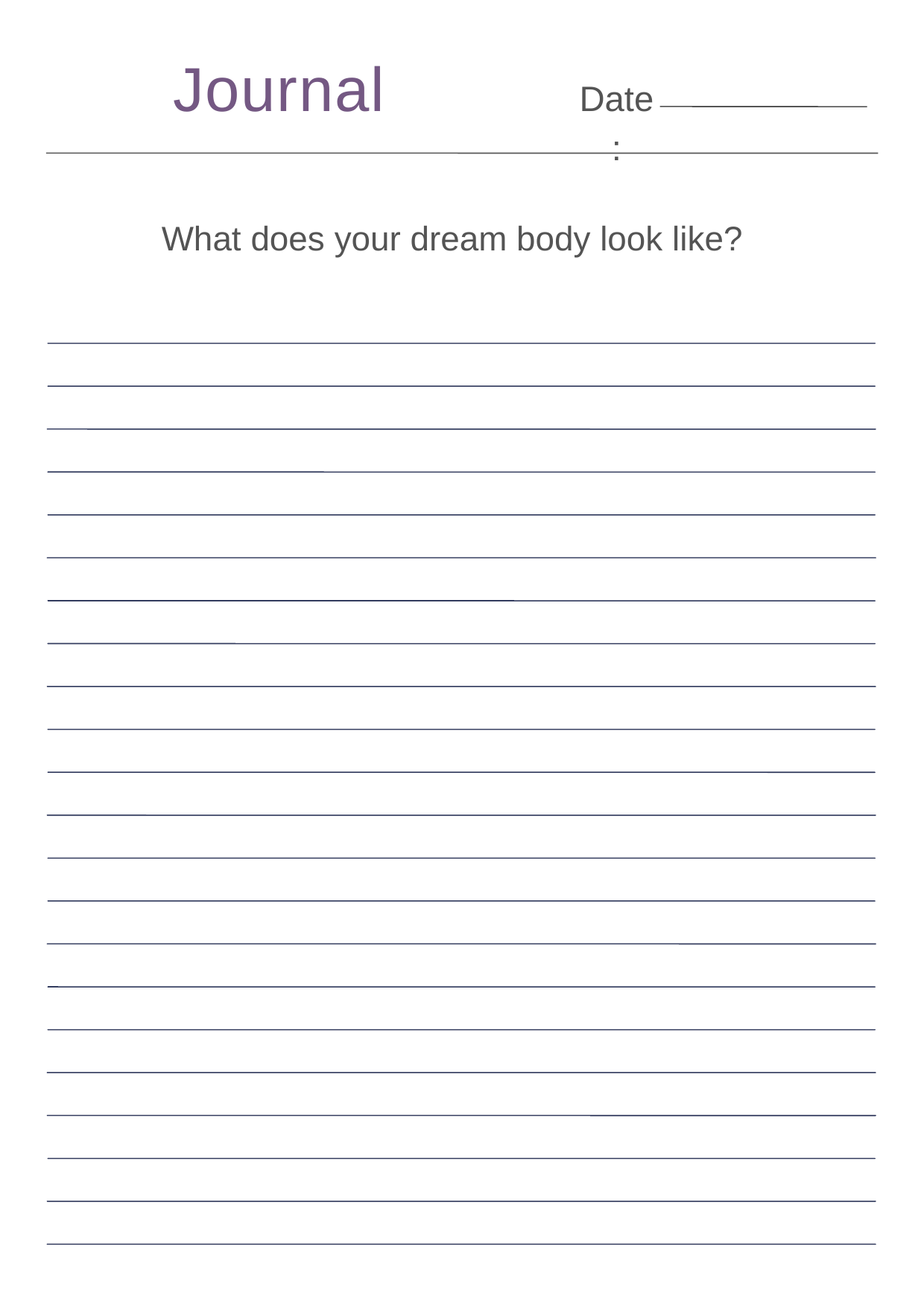

Journal
Date:

What does your dream body look like?